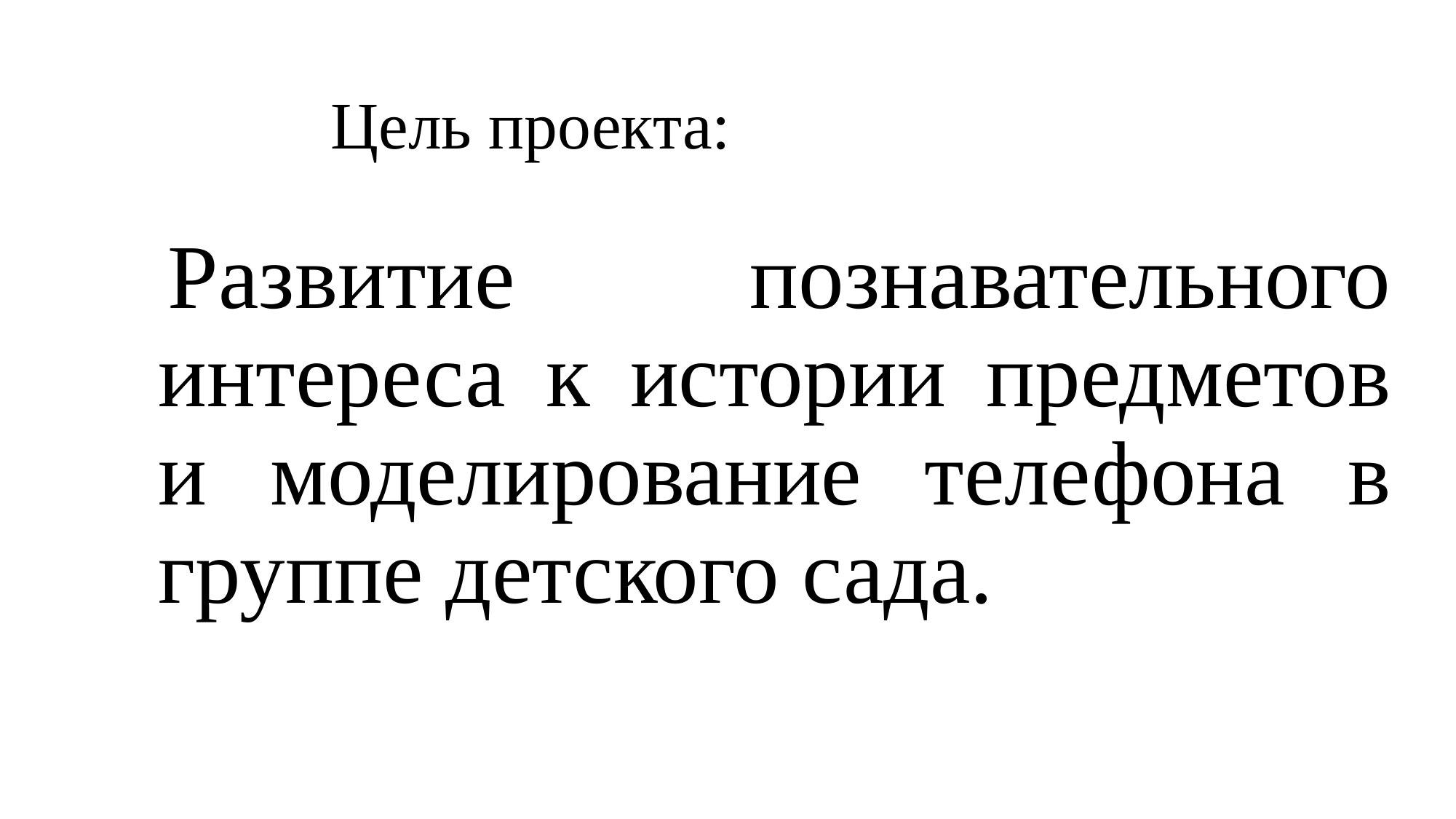

# Цель проекта:
 Развитие познавательного интереса к истории предметов и моделирование телефона в группе детского сада.